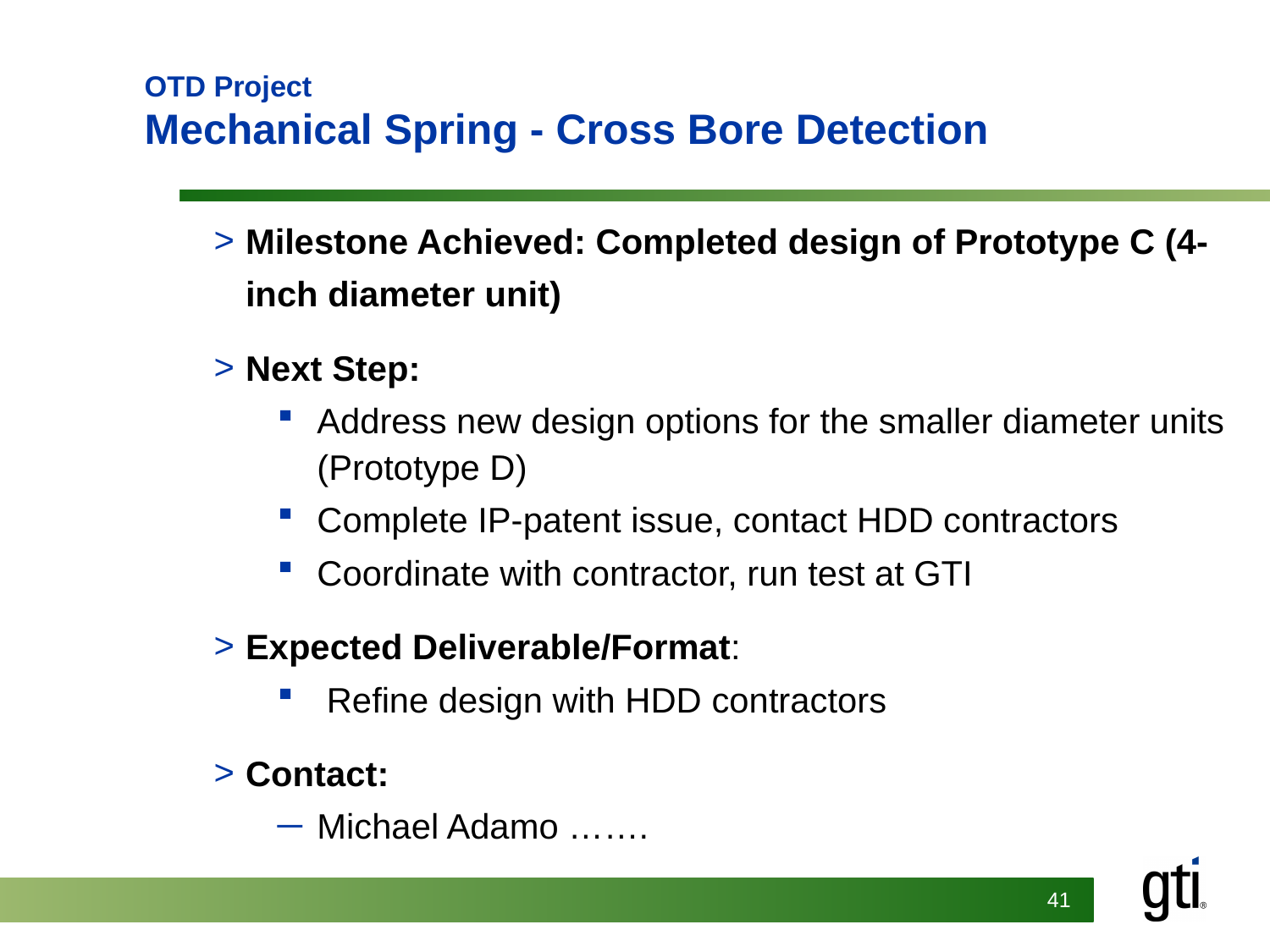

# OTD Project Mechanical Spring - Cross Bore Detection
Milestone Achieved: Completed design of Prototype C (4-inch diameter unit)
Next Step:
Address new design options for the smaller diameter units (Prototype D)
Complete IP-patent issue, contact HDD contractors
Coordinate with contractor, run test at GTI
Expected Deliverable/Format:
 Refine design with HDD contractors
Contact:
Michael Adamo …….